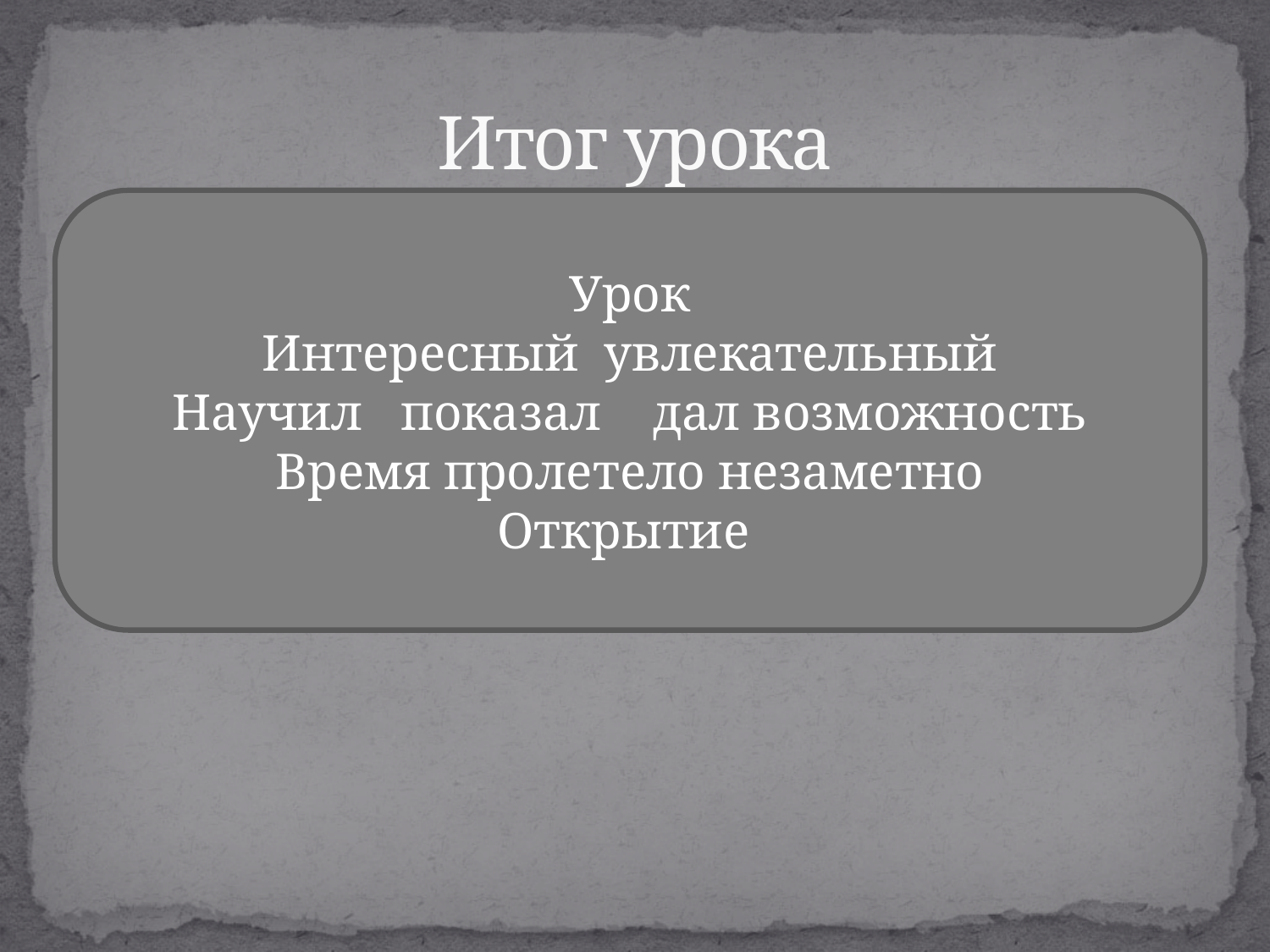

# Итог урока
Урок
Интересный  увлекательный
Научил   показал    дал возможность
Время пролетело незаметно
Открытие
Урок
              Прилагательное        прилагательное
          Глагол                 глагол                        глагол
                                      Изречение
       Синоним